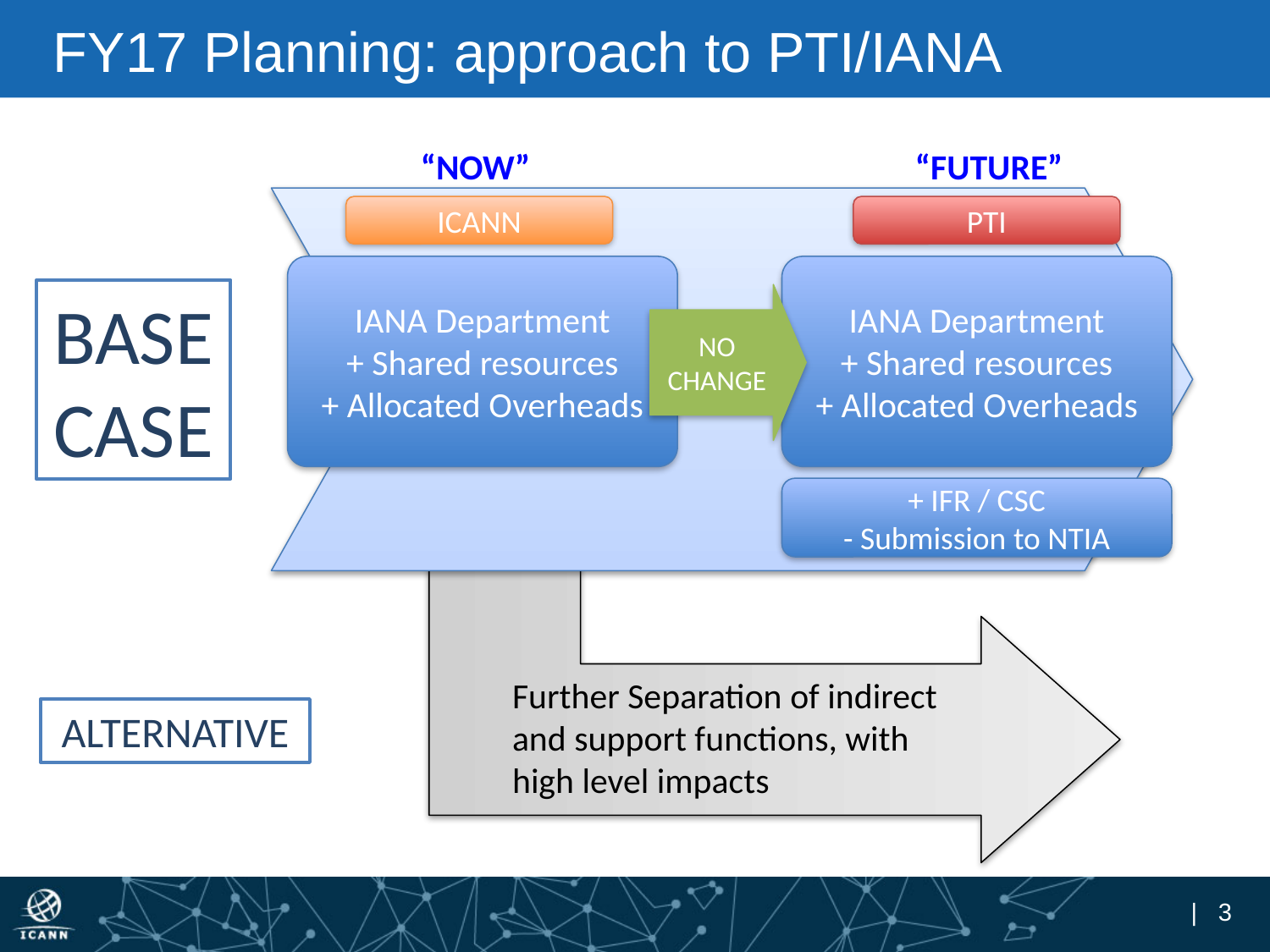

# FY17 Planning: approach to PTI/IANA
“NOW”
“FUTURE”

ICANN
PTI
IANA Department
+ Shared resources
+ Allocated Overheads
IANA Department
+ Shared resources
+ Allocated Overheads
BASE CASE
NO CHANGE

+ IFR / CSC
- Submission to NTIA
Further Separation of indirect and support functions, with high level impacts
ALTERNATIVE